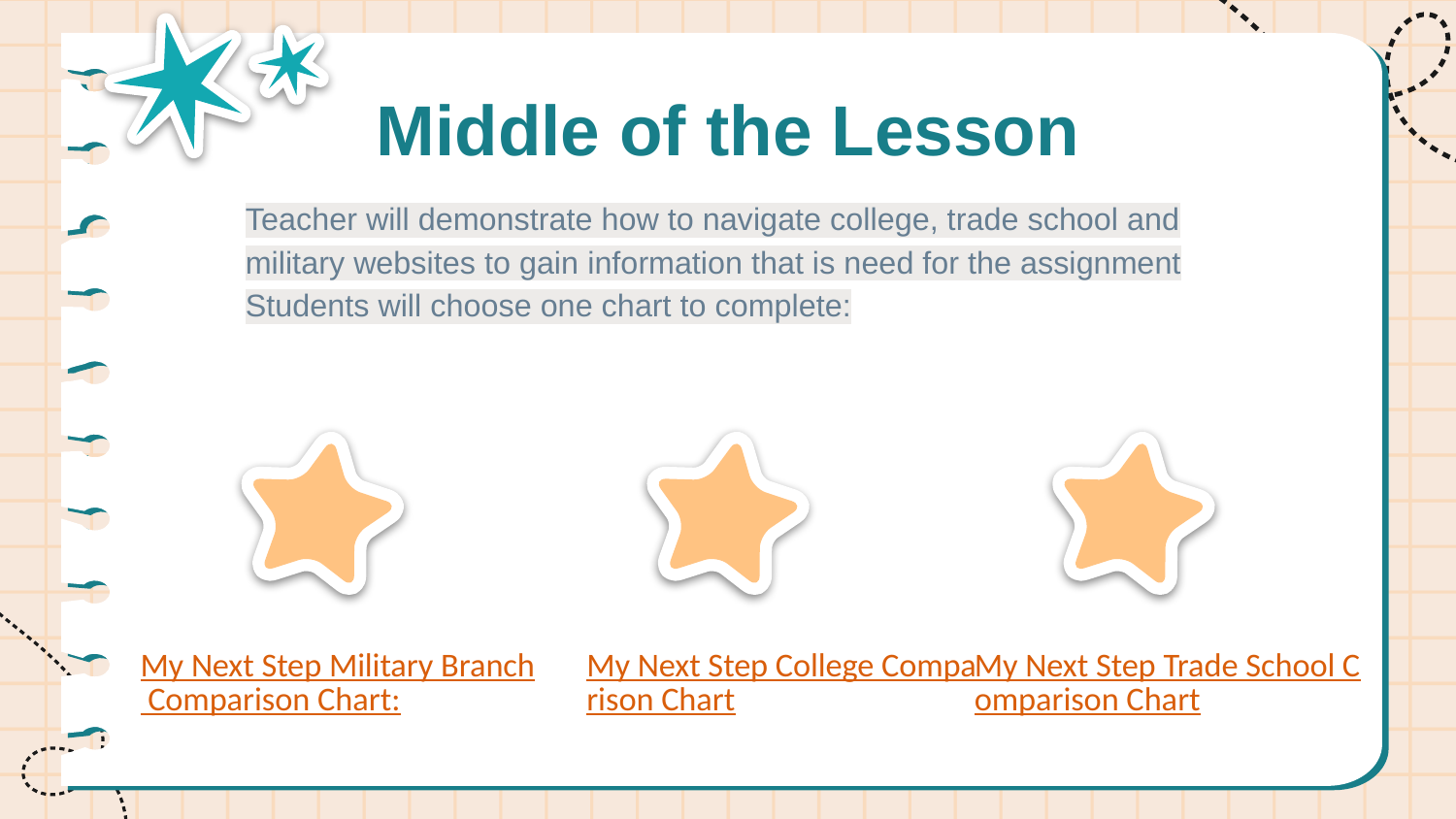

# Middle of the Lesson
Teacher will demonstrate how to navigate college, trade school and military websites to gain information that is need for the assignment​
Students will choose one chart to complete:

My Next Step Military Branch Comparison Chart:
My Next Step College Comparison Chart
My Next Step Trade School Comparison Chart